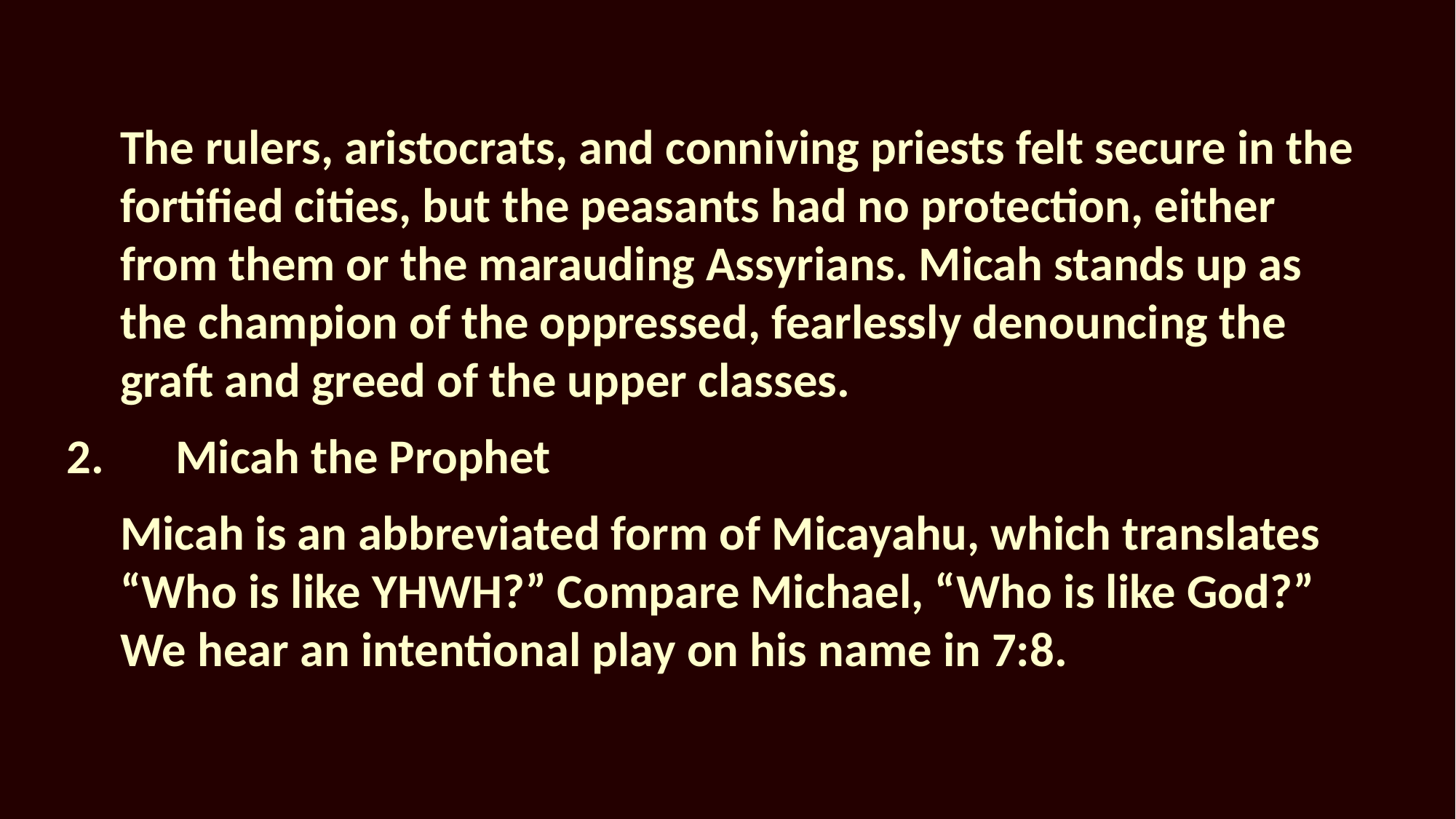

The rulers, aristocrats, and conniving priests felt secure in the fortified cities, but the peasants had no protection, either from them or the marauding Assyrians. Micah stands up as the champion of the oppressed, fearlessly denouncing the graft and greed of the upper classes.
2.	Micah the Prophet
Micah is an abbreviated form of Micayahu, which translates “Who is like YHWH?” Compare Michael, “Who is like God?” We hear an intentional play on his name in 7:8.